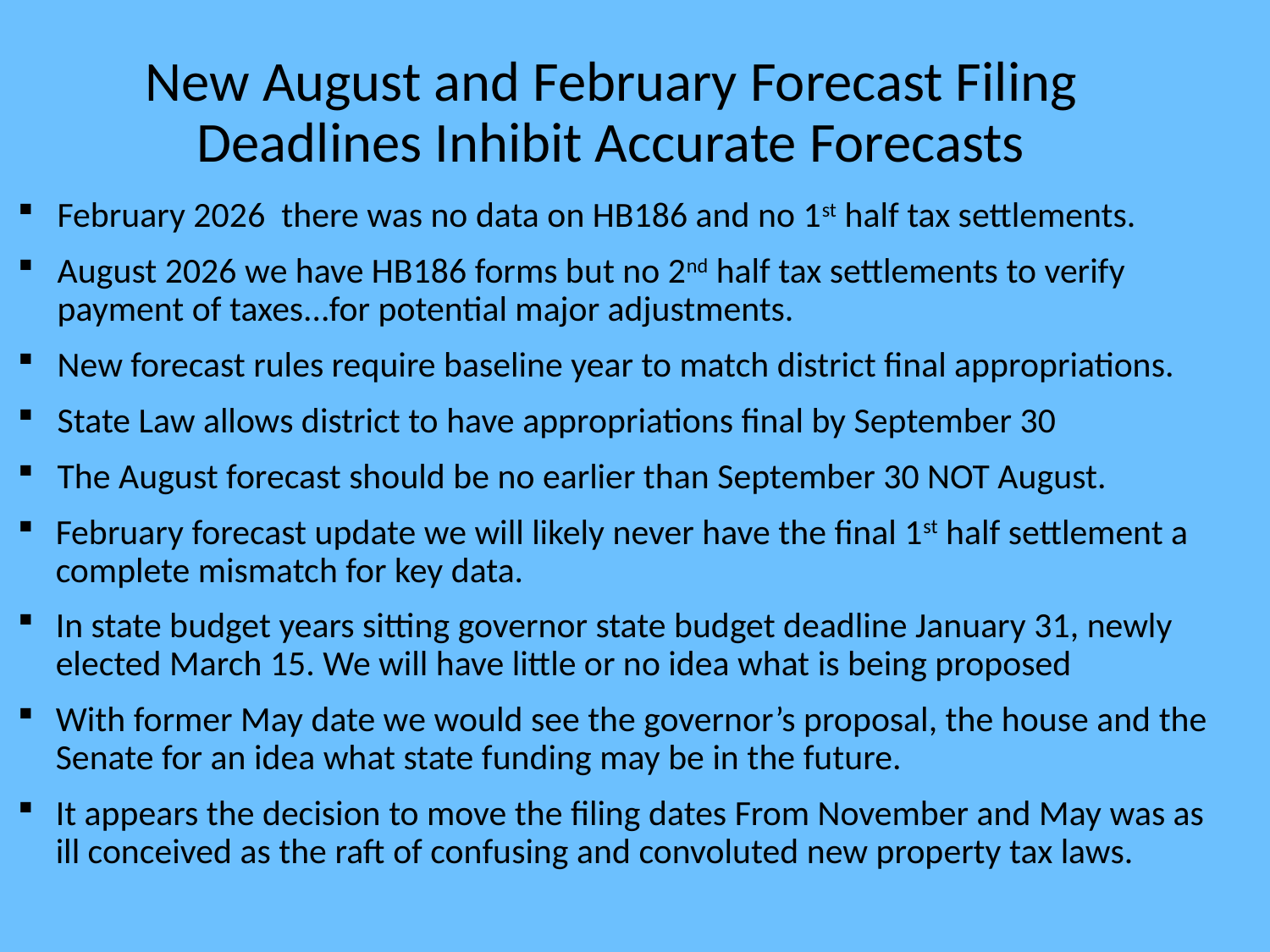

# New August and February Forecast Filing Deadlines Inhibit Accurate Forecasts
February 2026  there was no data on HB186 and no 1st half tax settlements.
August 2026 we have HB186 forms but no 2nd half tax settlements to verify payment of taxes...for potential major adjustments.
New forecast rules require baseline year to match district final appropriations.
State Law allows district to have appropriations final by September 30
The August forecast should be no earlier than September 30 NOT August.
February forecast update we will likely never have the final 1st half settlement a complete mismatch for key data.
In state budget years sitting governor state budget deadline January 31, newly elected March 15. We will have little or no idea what is being proposed
With former May date we would see the governor’s proposal, the house and the Senate for an idea what state funding may be in the future.
It appears the decision to move the filing dates From November and May was as ill conceived as the raft of confusing and convoluted new property tax laws.